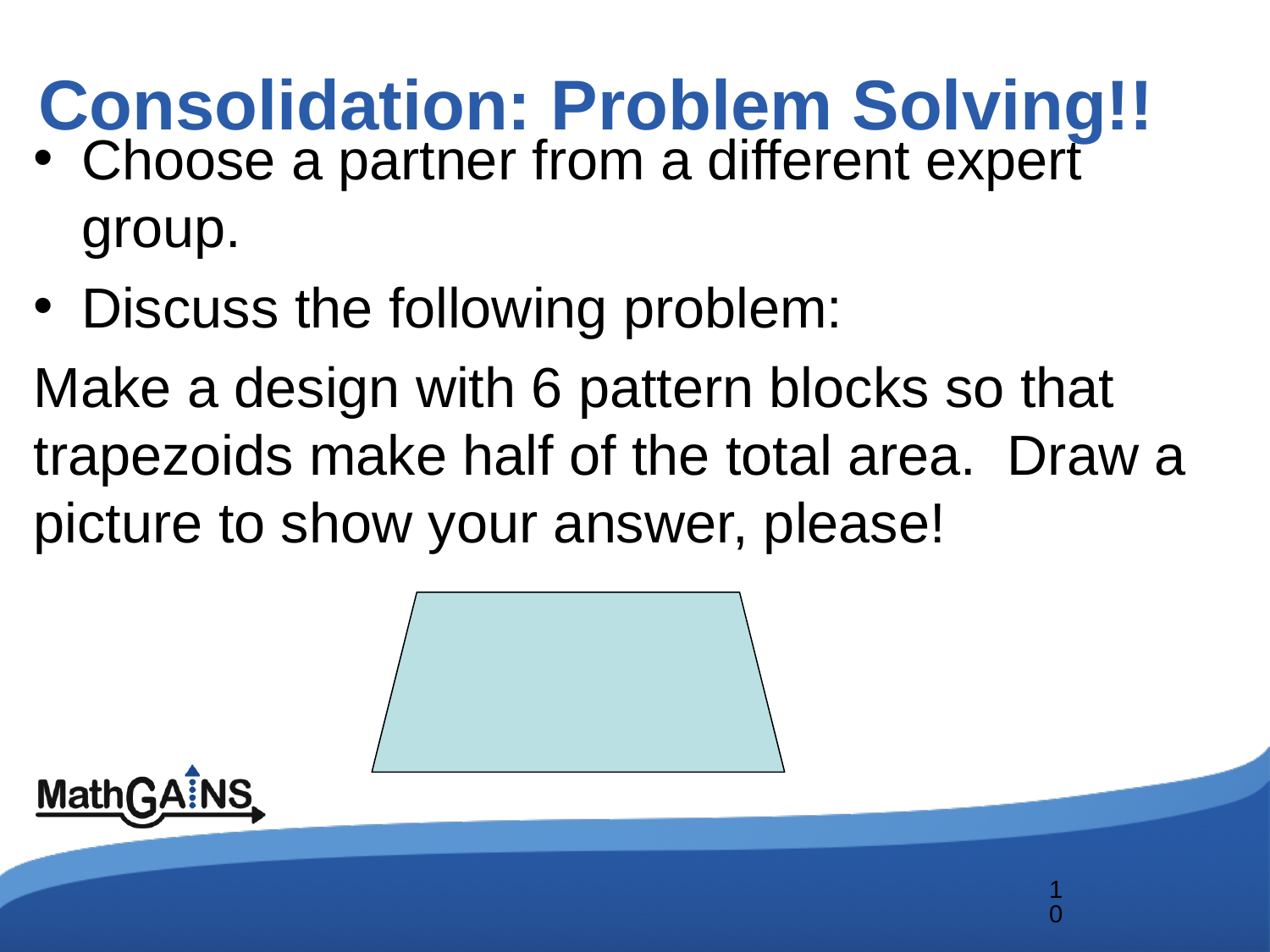

# Consolidation: Problem Solving!!
Choose a partner from a different expert group.
Discuss the following problem:
Make a design with 6 pattern blocks so that trapezoids make half of the total area.  Draw a picture to show your answer, please!

10